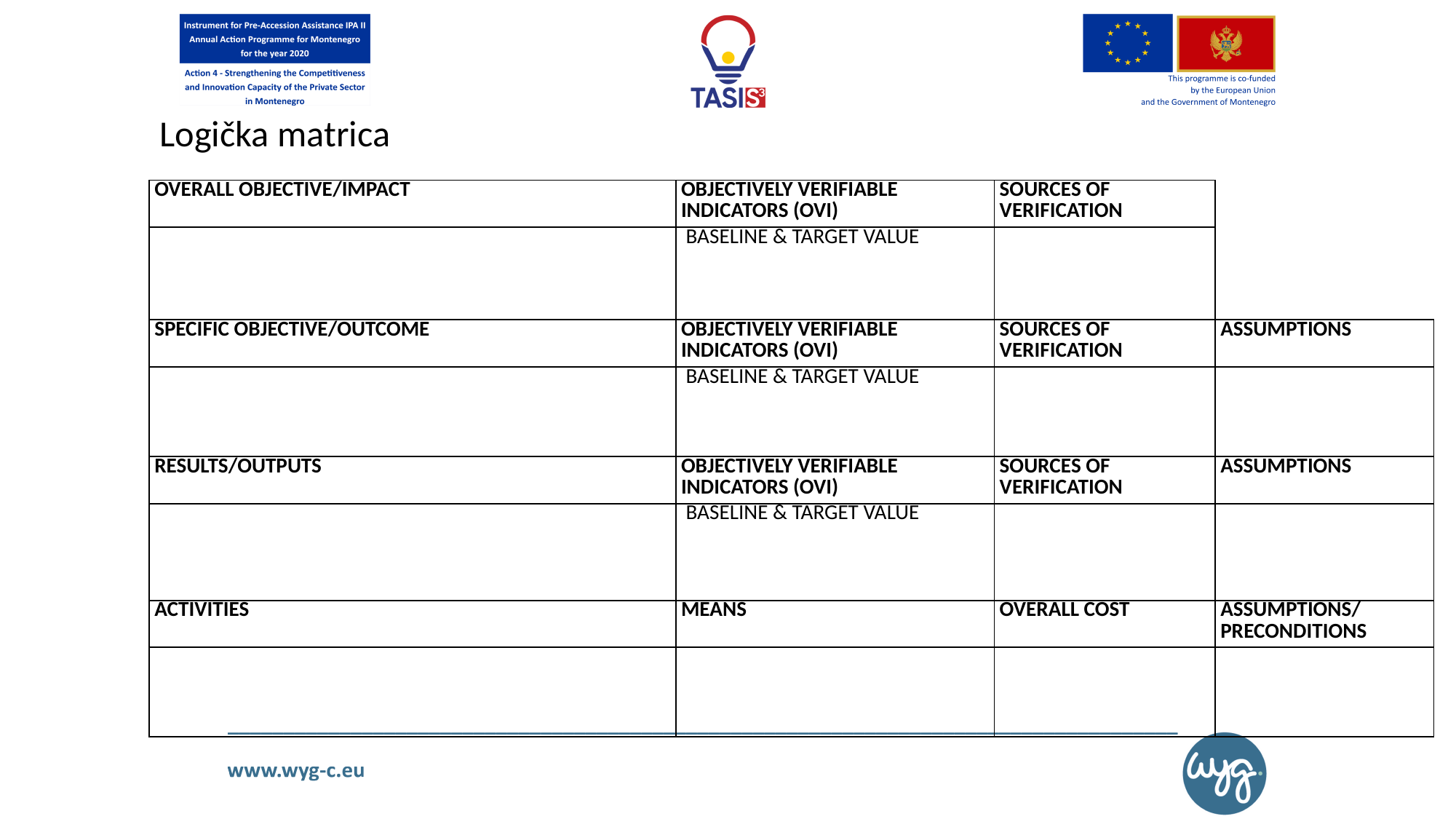

# Logička matrica
| OVERALL OBJECTIVE/IMPACT | OBJECTIVELY VERIFIABLE INDICATORS (OVI) | SOURCES OF VERIFICATION |  |
| --- | --- | --- | --- |
|  | BASELINE & TARGET VALUE |  |  |
| SPECIFIC OBJECTIVE/OUTCOME | OBJECTIVELY VERIFIABLE INDICATORS (OVI) | SOURCES OF VERIFICATION | ASSUMPTIONS |
|  | BASELINE & TARGET VALUE |  |  |
| RESULTS/OUTPUTS | OBJECTIVELY VERIFIABLE INDICATORS (OVI) | SOURCES OF VERIFICATION | ASSUMPTIONS |
|  | BASELINE & TARGET VALUE |  |  |
| ACTIVITIES | MEANS | OVERALL COST | ASSUMPTIONS/PRECONDITIONS |
|  |  |  |  |